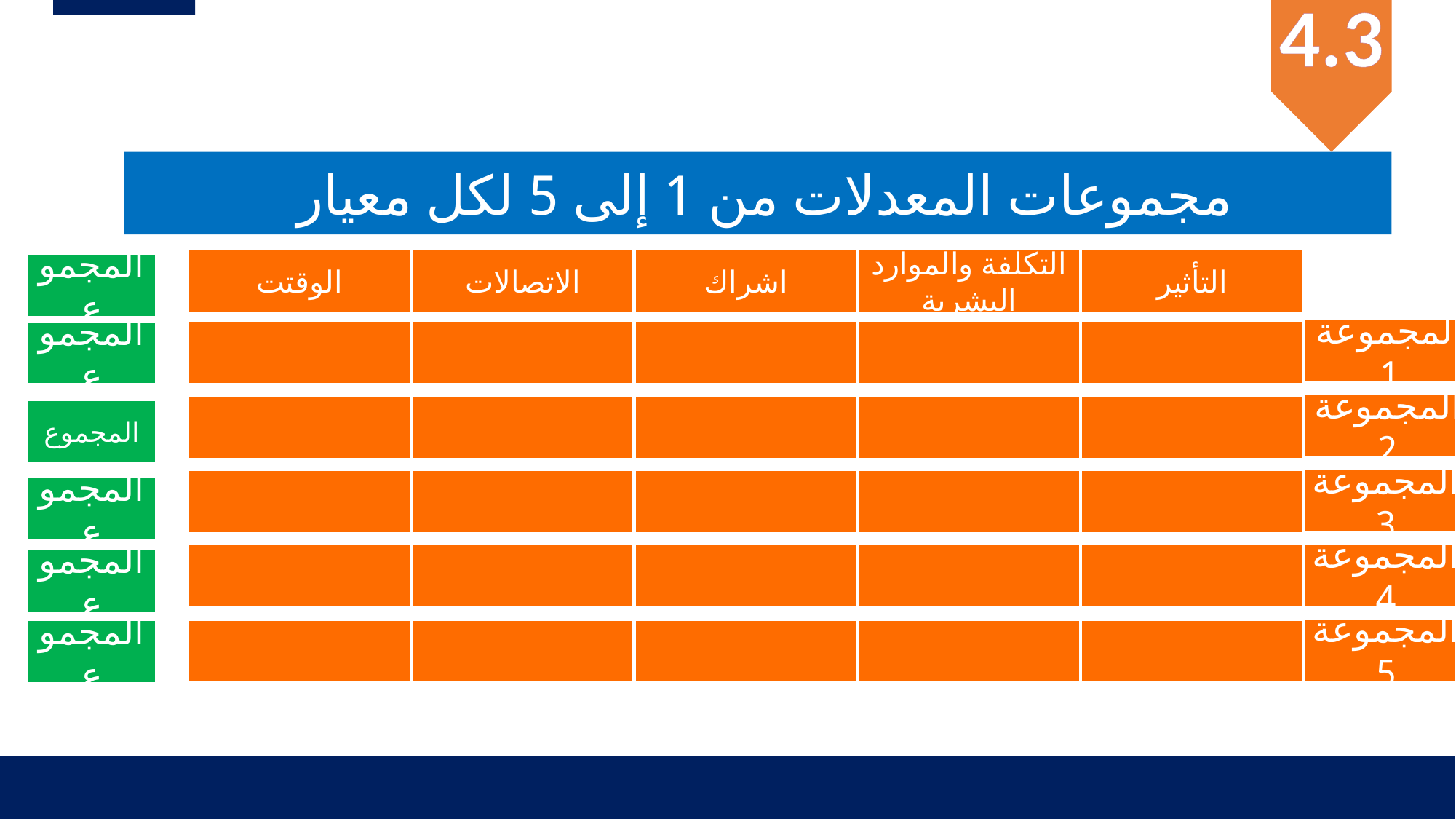

4.3

مجموعات المعدلات من 1 إلى 5 لكل معيار
الوقتت
الاتصالات
اشراك
التكلفة والموارد البشرية
التأثير
المجموع
المجموعة 1

المجموع
المجموعة 2

المجموع
المجموعة 3

المجموع

المجموعة 4
المجموع
المجموعة 5

المجموع